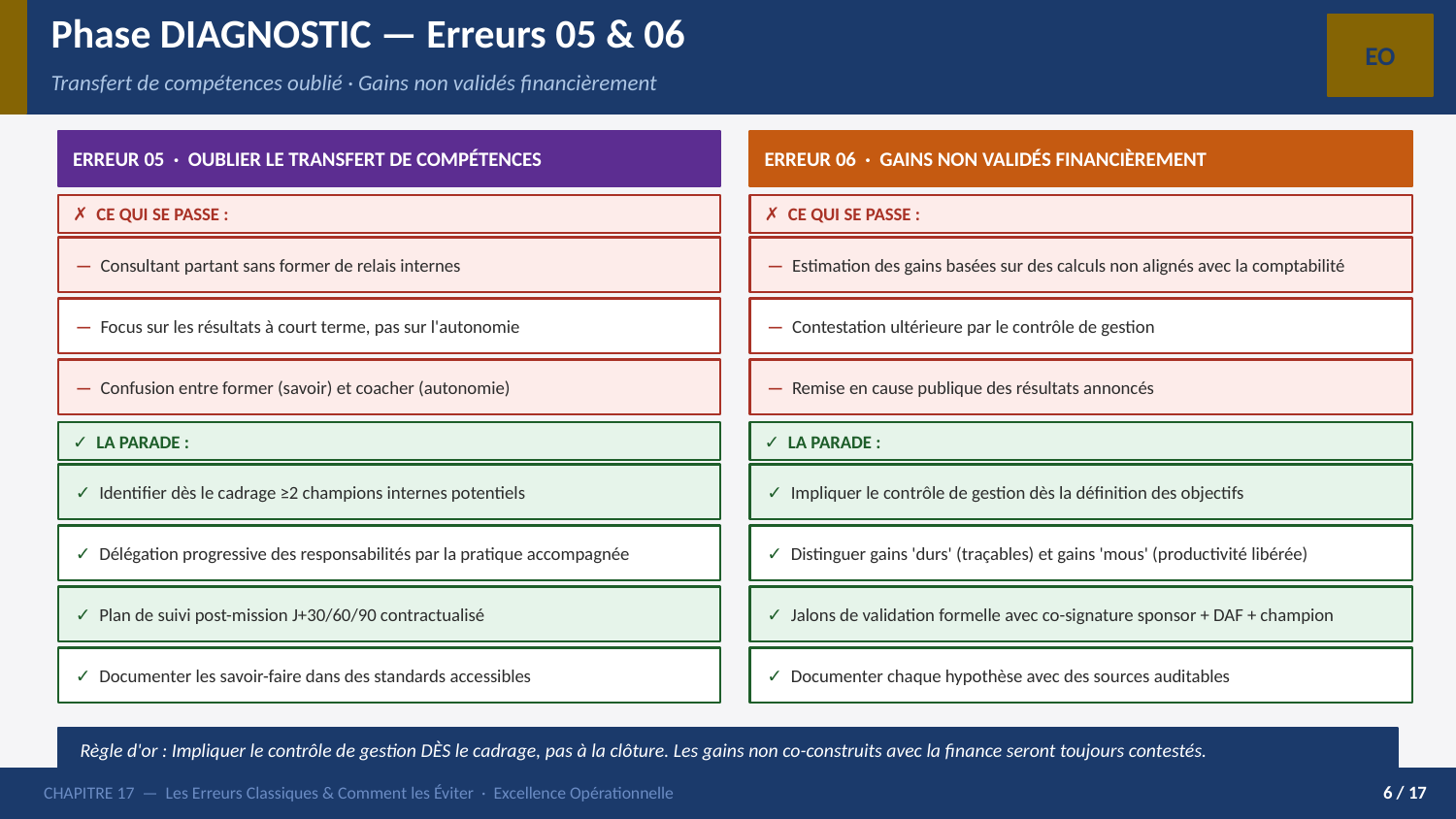

Phase DIAGNOSTIC — Erreurs 05 & 06

EO
Transfert de compétences oublié · Gains non validés financièrement

ERREUR 05  ·  OUBLIER LE TRANSFERT DE COMPÉTENCES
ERREUR 06  ·  GAINS NON VALIDÉS FINANCIÈREMENT

✗  CE QUI SE PASSE :
✗  CE QUI SE PASSE :

—  Consultant partant sans former de relais internes
—  Estimation des gains basées sur des calculs non alignés avec la comptabilité

—  Focus sur les résultats à court terme, pas sur l'autonomie
—  Contestation ultérieure par le contrôle de gestion

—  Confusion entre former (savoir) et coacher (autonomie)
—  Remise en cause publique des résultats annoncés

✓  LA PARADE :
✓  LA PARADE :

✓  Identifier dès le cadrage ≥2 champions internes potentiels
✓  Impliquer le contrôle de gestion dès la définition des objectifs

✓  Délégation progressive des responsabilités par la pratique accompagnée
✓  Distinguer gains 'durs' (traçables) et gains 'mous' (productivité libérée)

✓  Plan de suivi post-mission J+30/60/90 contractualisé
✓  Jalons de validation formelle avec co-signature sponsor + DAF + champion

✓  Documenter les savoir-faire dans des standards accessibles
✓  Documenter chaque hypothèse avec des sources auditables

Règle d'or : Impliquer le contrôle de gestion DÈS le cadrage, pas à la clôture. Les gains non co-construits avec la finance seront toujours contestés.

CHAPITRE 17  —  Les Erreurs Classiques & Comment les Éviter  ·  Excellence Opérationnelle
6 / 17